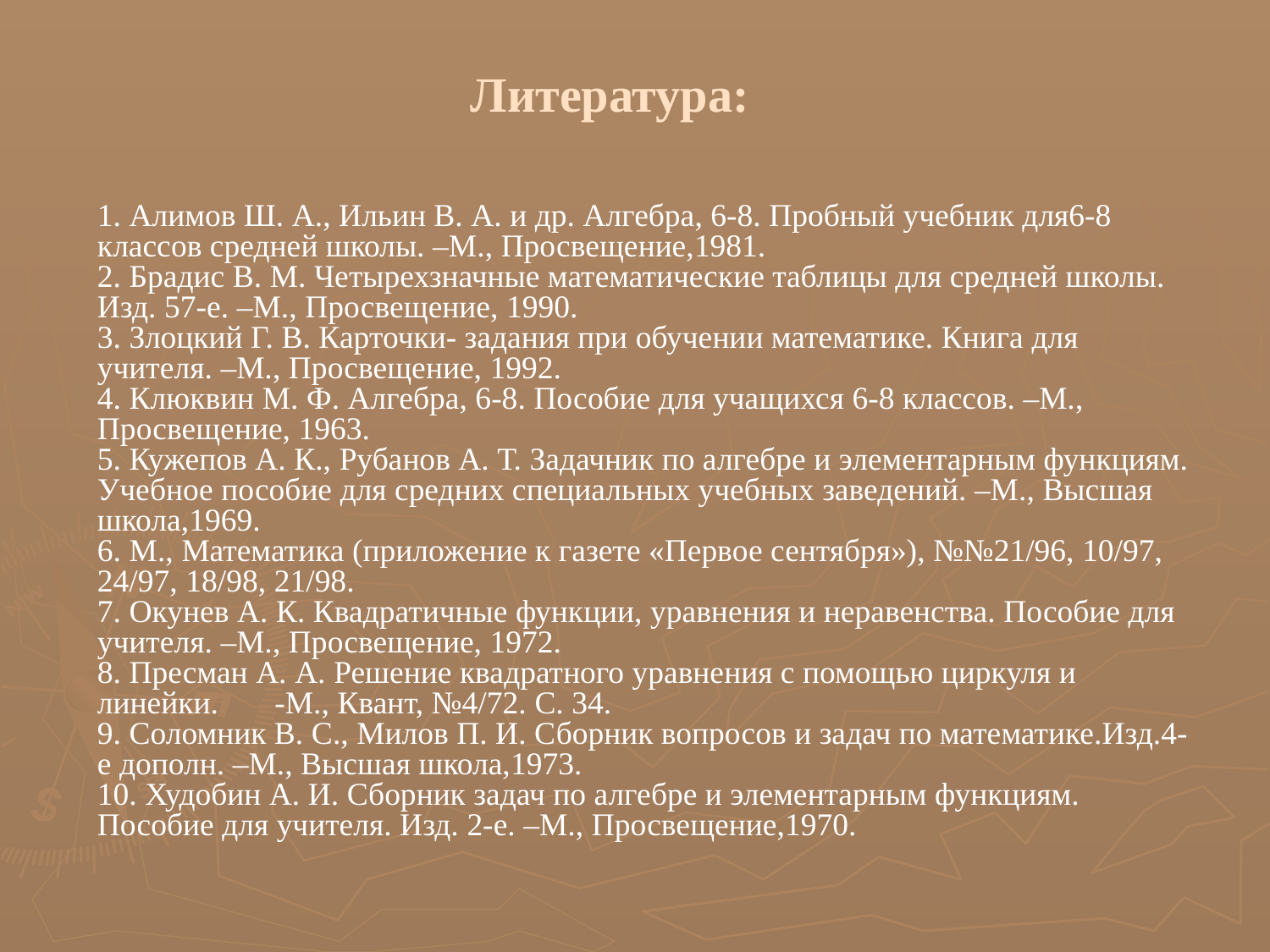

Литература:
1. Алимов Ш. А., Ильин В. А. и др. Алгебра, 6-8. Пробный учебник для6-8 классов средней школы. –М., Просвещение,1981.
2. Брадис В. М. Четырехзначные математические таблицы для средней школы. Изд. 57-е. –М., Просвещение, 1990.
3. Злоцкий Г. В. Карточки- задания при обучении математике. Книга для учителя. –М., Просвещение, 1992.
4. Клюквин М. Ф. Алгебра, 6-8. Пособие для учащихся 6-8 классов. –М., Просвещение, 1963.
5. Кужепов А. К., Рубанов А. Т. Задачник по алгебре и элементарным функциям. Учебное пособие для средних специальных учебных заведений. –М., Высшая школа,1969.
6. М., Математика (приложение к газете «Первое сентября»), №№21/96, 10/97, 24/97, 18/98, 21/98.
7. Окунев А. К. Квадратичные функции, уравнения и неравенства. Пособие для учителя. –М., Просвещение, 1972.
8. Пресман А. А. Решение квадратного уравнения с помощью циркуля и линейки.       -М., Квант, №4/72. С. 34.
9. Соломник В. С., Милов П. И. Сборник вопросов и задач по математике.Изд.4-е дополн. –М., Высшая школа,1973.
10. Худобин А. И. Сборник задач по алгебре и элементарным функциям. Пособие для учителя. Изд. 2-е. –М., Просвещение,1970.